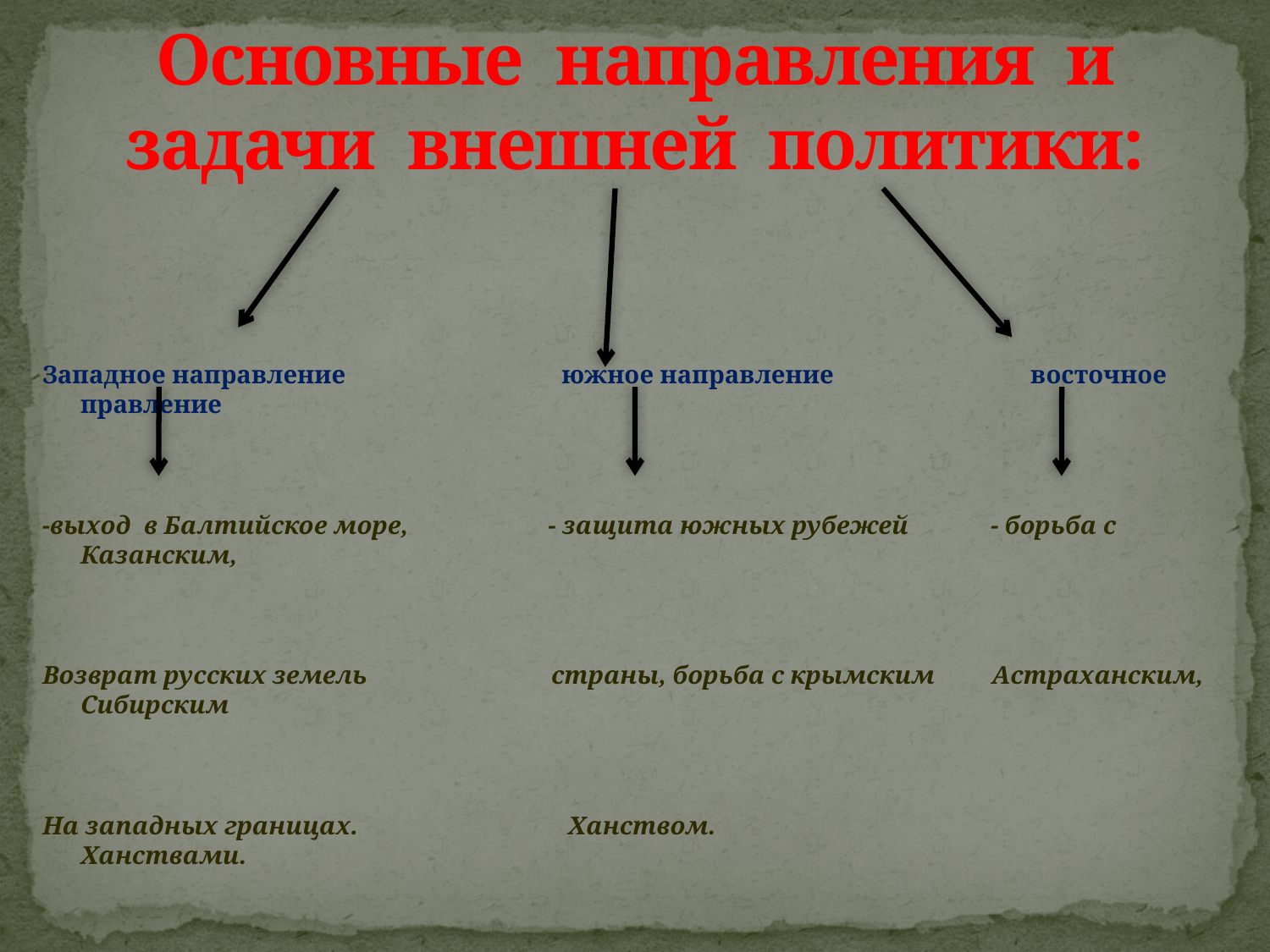

# Основные  направления  и задачи  внешней  политики:

Западное направление                                  южное направление                               восточное правление

-выход  в Балтийское море,                      - защита южных рубежей             - борьба с Казанским,

Возврат русских земель                             страны, борьба с крымским         Астраханским, Сибирским

На западных границах.                                 Ханством.                                                               Ханствами.